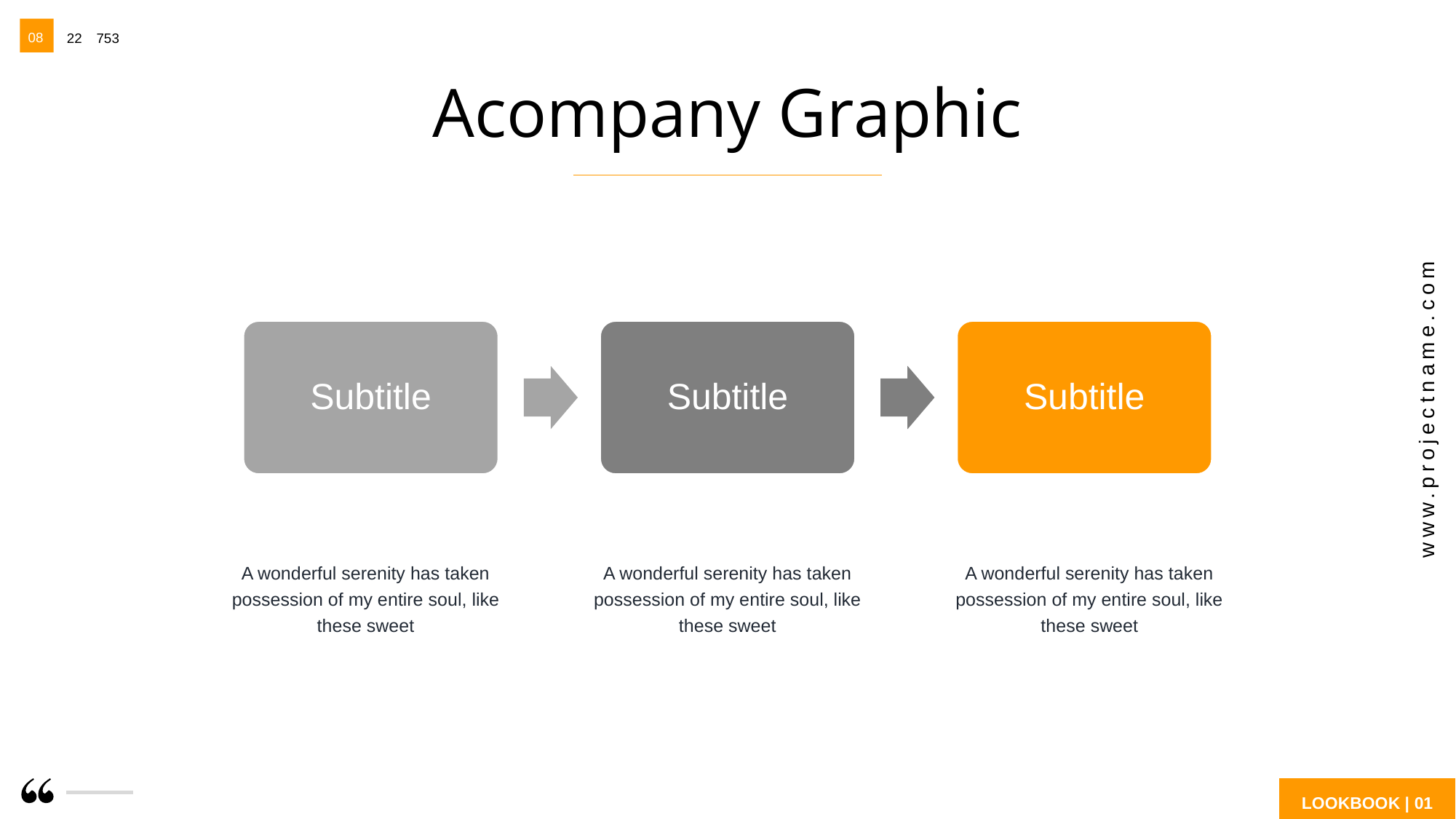

08
22
753
www.projectname.com

LOOKBOOK | 01
Acompany Graphic
Subtitle
Subtitle
Subtitle

A wonderful serenity has taken possession of my entire soul, like these sweet
A wonderful serenity has taken possession of my entire soul, like these sweet
A wonderful serenity has taken possession of my entire soul, like these sweet